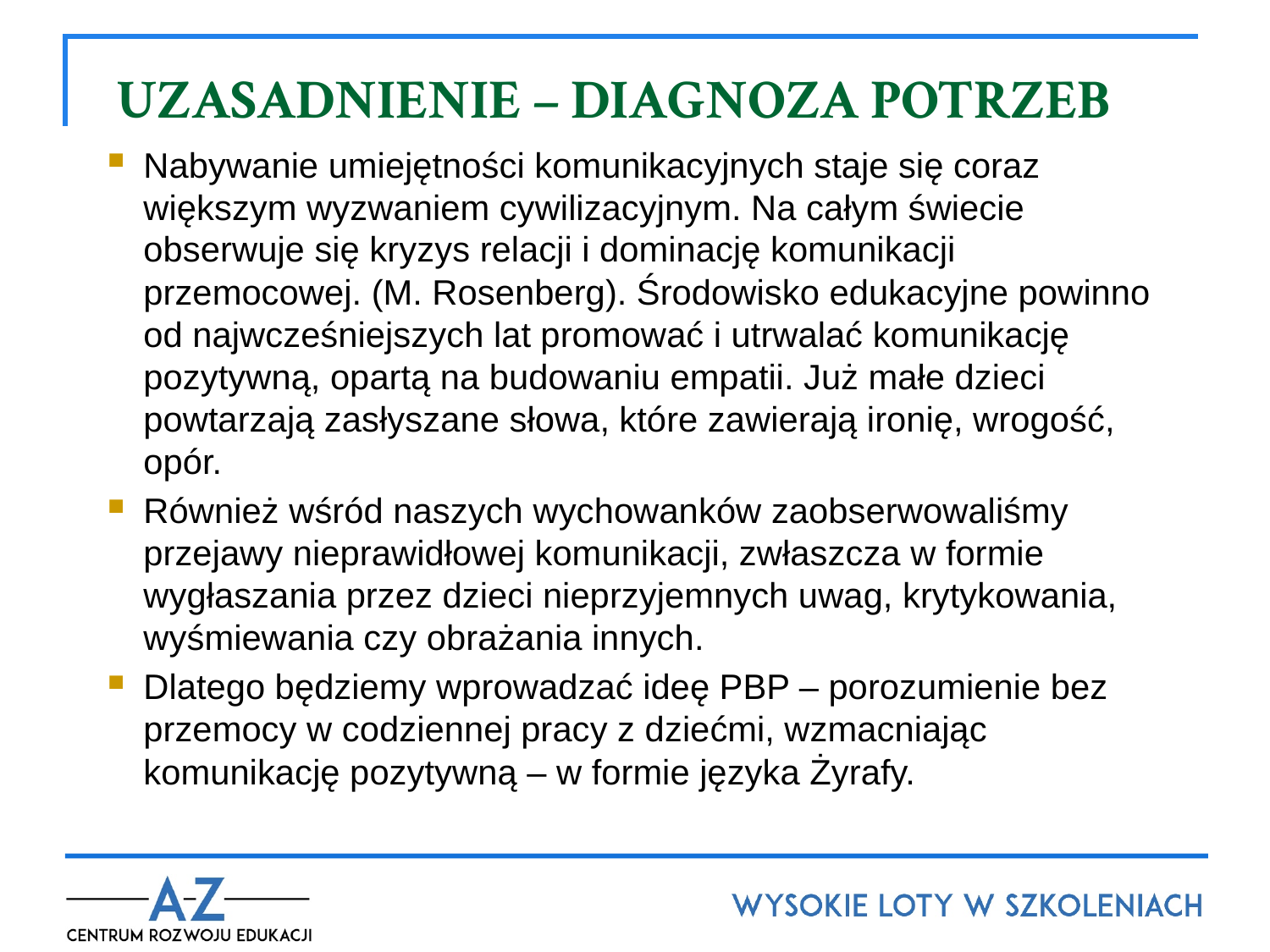

# UZASADNIENIE – DIAGNOZA POTRZEB
Nabywanie umiejętności komunikacyjnych staje się coraz większym wyzwaniem cywilizacyjnym. Na całym świecie obserwuje się kryzys relacji i dominację komunikacji przemocowej. (M. Rosenberg). Środowisko edukacyjne powinno od najwcześniejszych lat promować i utrwalać komunikację pozytywną, opartą na budowaniu empatii. Już małe dzieci powtarzają zasłyszane słowa, które zawierają ironię, wrogość, opór.
Również wśród naszych wychowanków zaobserwowaliśmy przejawy nieprawidłowej komunikacji, zwłaszcza w formie wygłaszania przez dzieci nieprzyjemnych uwag, krytykowania, wyśmiewania czy obrażania innych.
Dlatego będziemy wprowadzać ideę PBP – porozumienie bez przemocy w codziennej pracy z dziećmi, wzmacniając komunikację pozytywną – w formie języka Żyrafy.